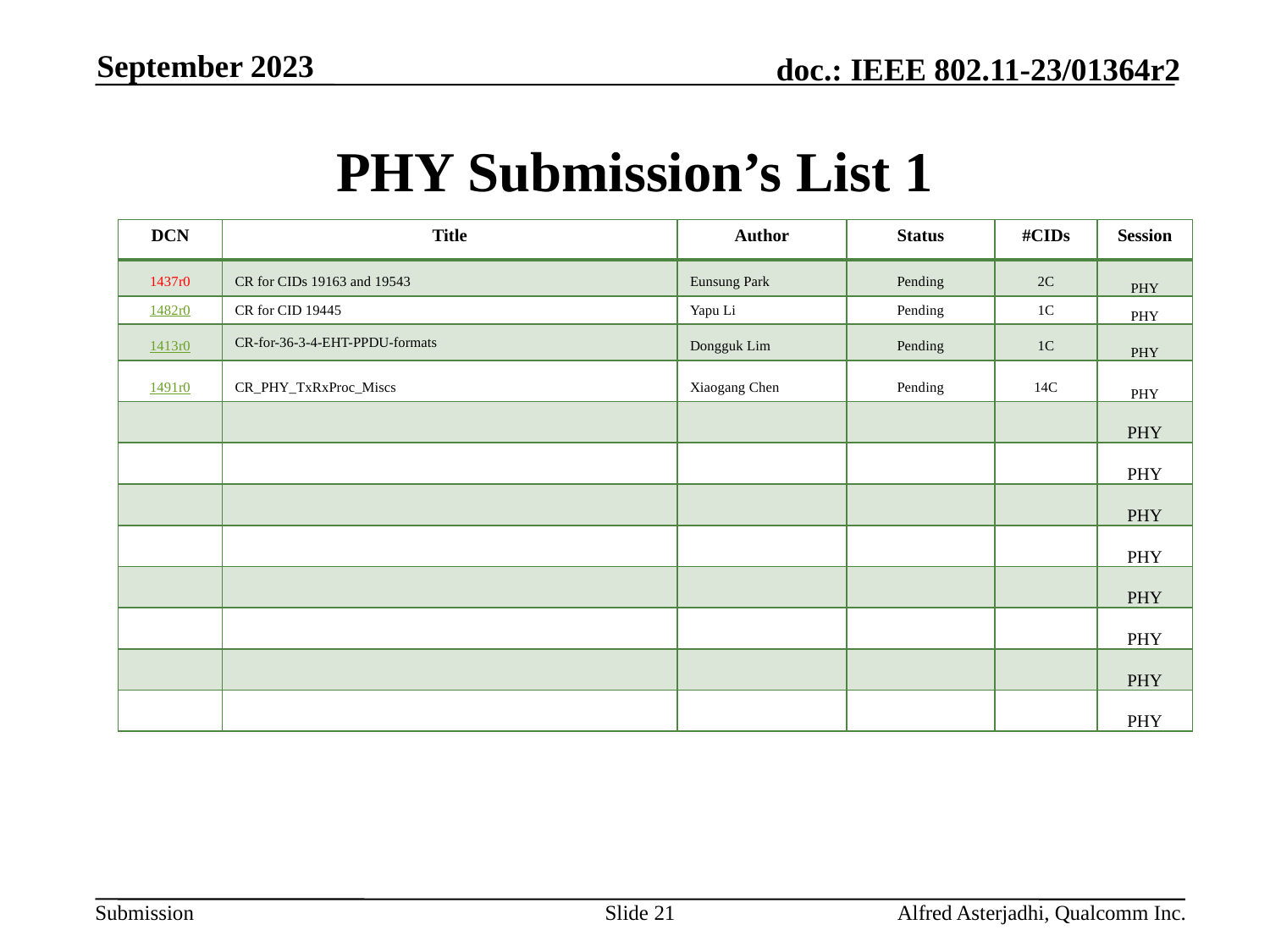

September 2023
# PHY Submission’s List 1
| DCN | Title | Author | Status | #CIDs | Session |
| --- | --- | --- | --- | --- | --- |
| 1437r0 | CR for CIDs 19163 and 19543 | Eunsung Park | Pending | 2C | PHY |
| 1482r0 | CR for CID 19445 | Yapu Li | Pending | 1C | PHY |
| 1413r0 | CR-for-36-3-4-EHT-PPDU-formats | Dongguk Lim | Pending | 1C | PHY |
| 1491r0 | CR\_PHY\_TxRxProc\_Miscs | Xiaogang Chen | Pending | 14C | PHY |
|  |  |  |  |  | PHY |
|  |  |  |  |  | PHY |
|  |  |  |  |  | PHY |
|  |  |  |  |  | PHY |
|  |  |  |  |  | PHY |
|  |  |  |  |  | PHY |
|  |  |  |  |  | PHY |
|  |  |  |  |  | PHY |
Slide 21
Alfred Asterjadhi, Qualcomm Inc.